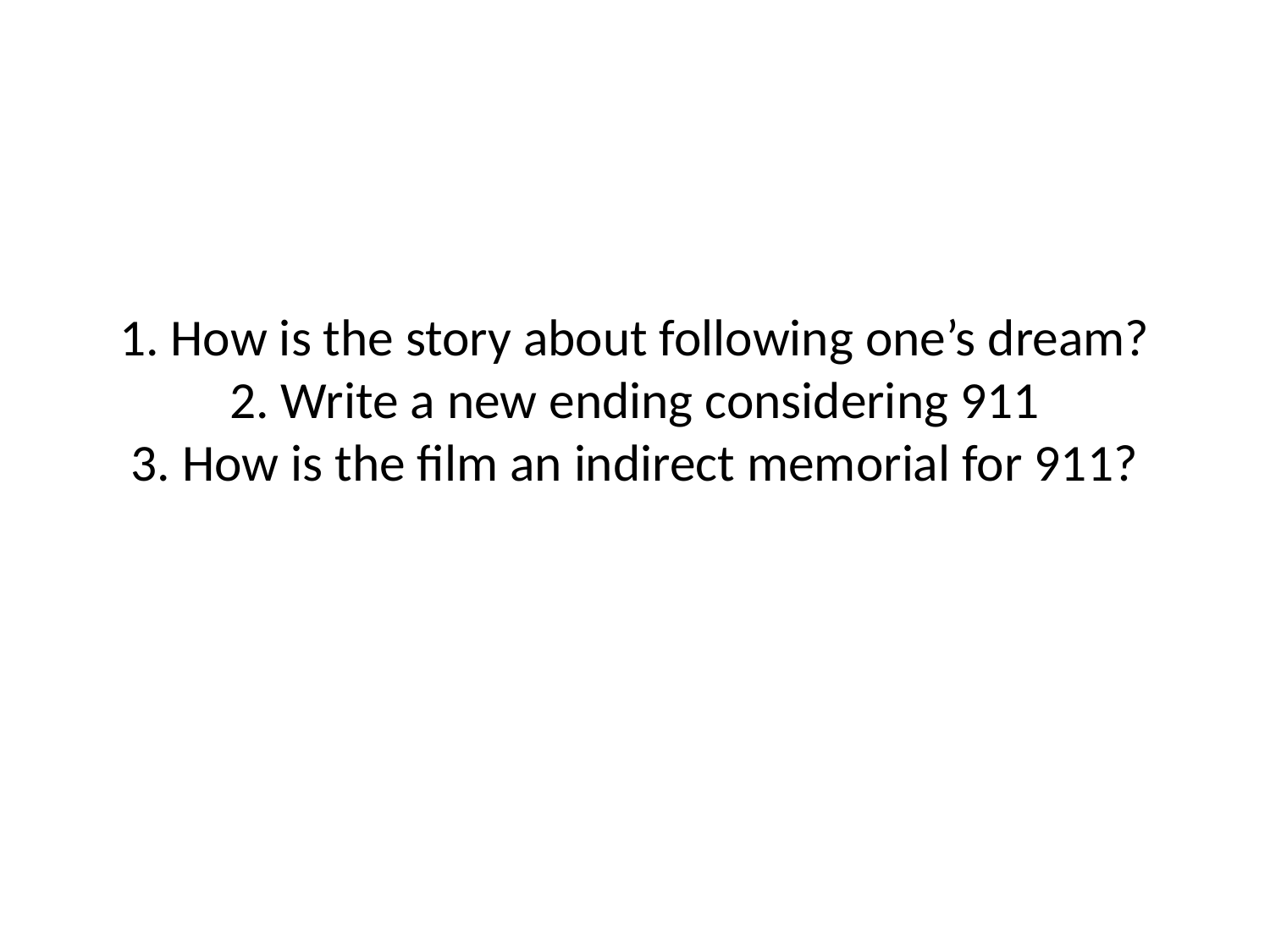

# 1. How is the story about following one’s dream? 2. Write a new ending considering 911 3. How is the film an indirect memorial for 911?